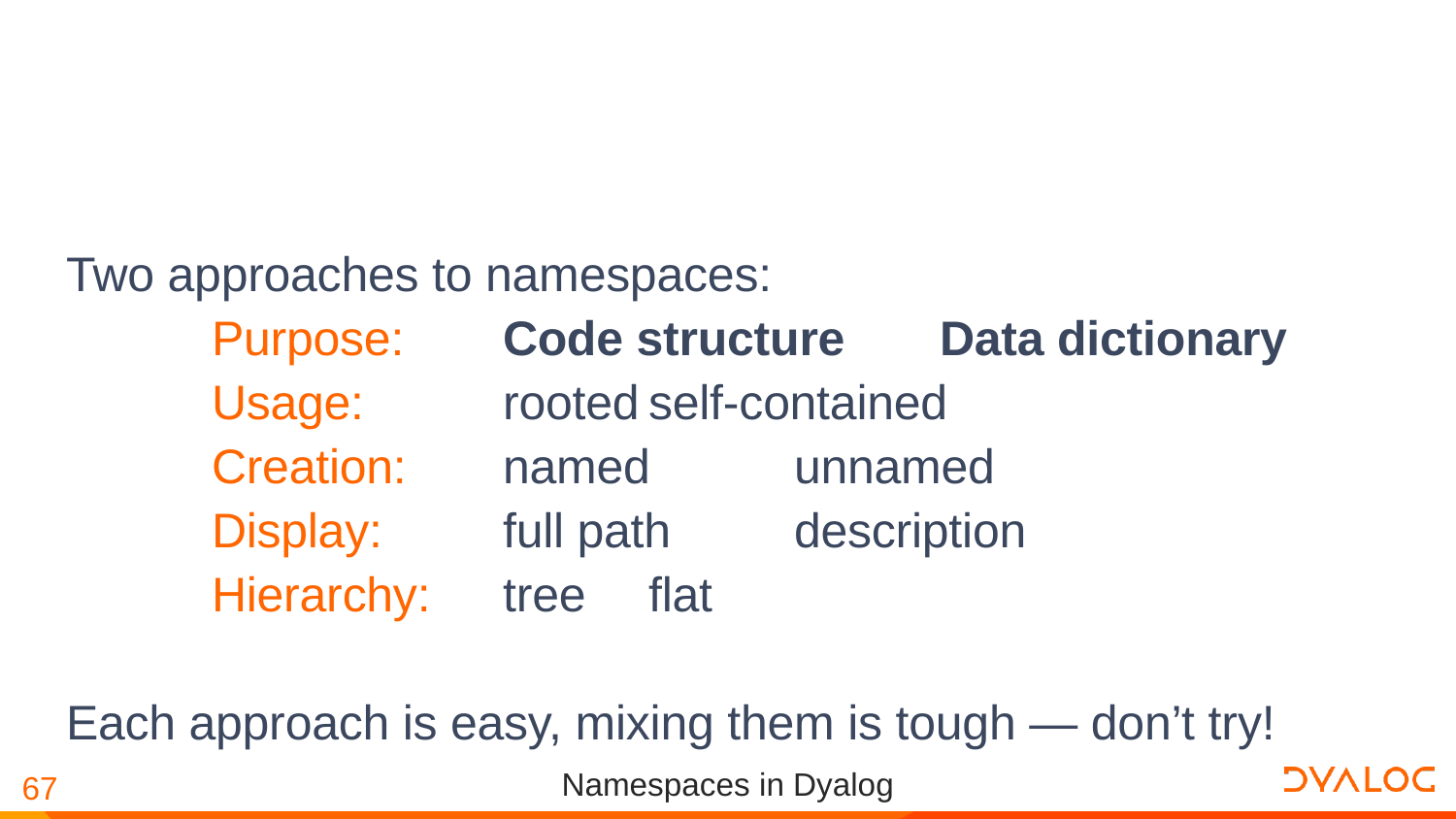

#
Two approaches to namespaces:
Purpose:	Code structure	Data dictionary
Usage:	rooted	self-contained
Creation:	named	unnamed
Display:	full path	description
Hierarchy:	tree	flat

Each approach is easy, mixing them is tough ― don’t try!